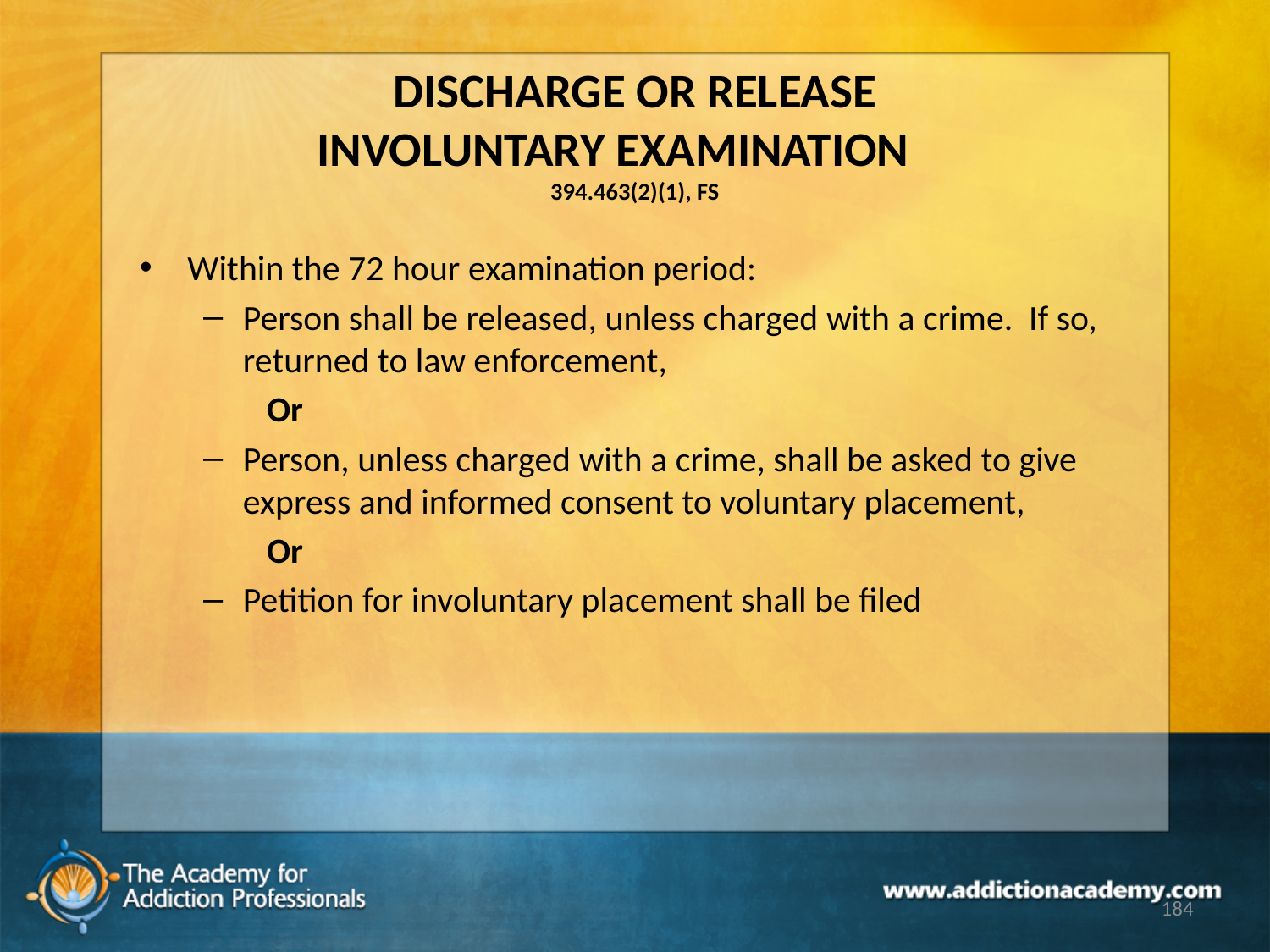

# DISCHARGE OR RELEASE INVOLUNTARY EXAMINATION 394.463(2)(1), FS
Within the 72 hour examination period:
Person shall be released, unless charged with a crime.  If so, returned to law enforcement,
Or
Person, unless charged with a crime, shall be asked to give express and informed consent to voluntary placement,
Or
Petition for involuntary placement shall be filed
184